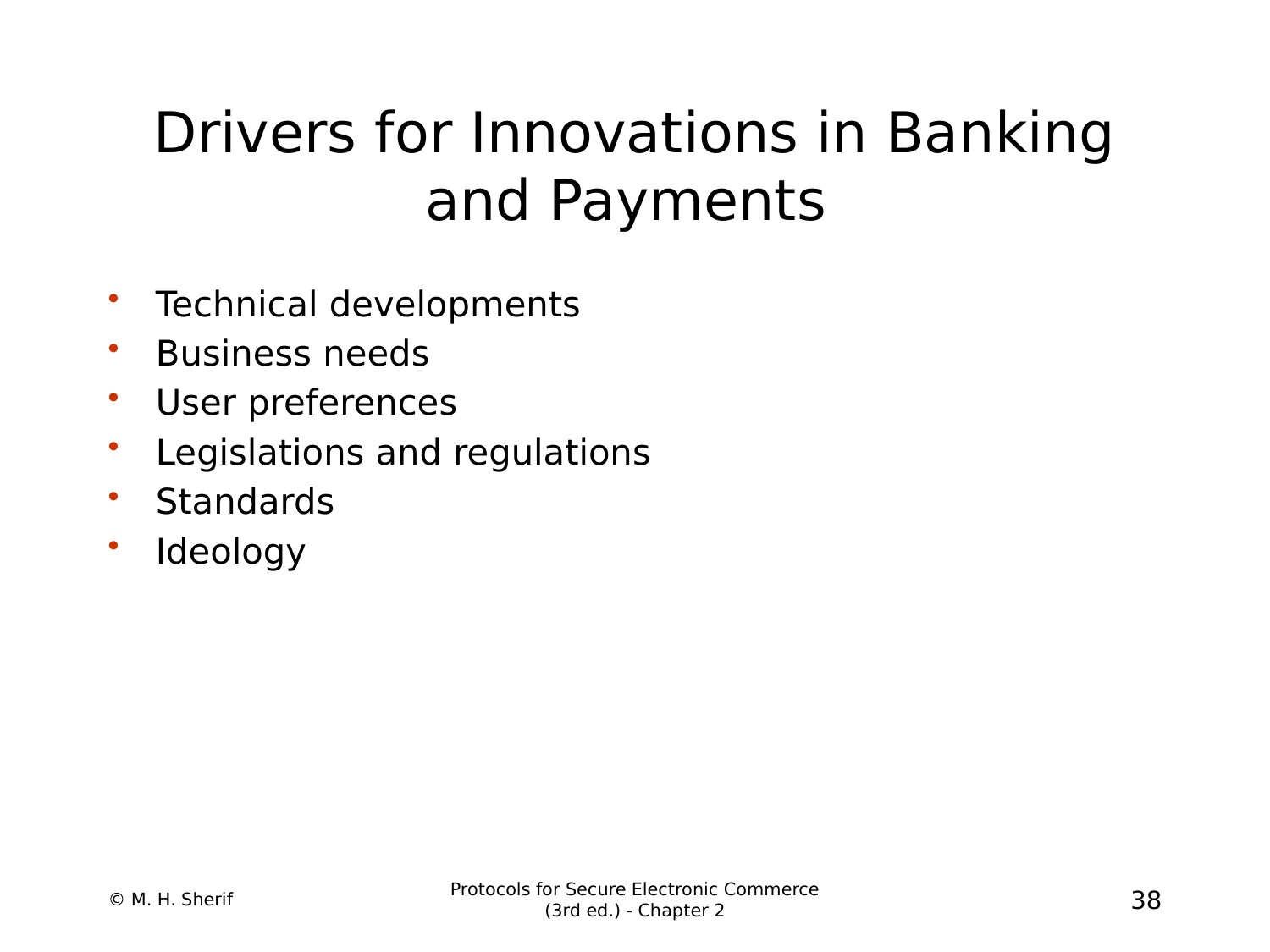

# Drivers for Innovations in Banking and Payments
Technical developments
Business needs
User preferences
Legislations and regulations
Standards
Ideology
© M. H. Sherif
Protocols for Secure Electronic Commerce (3rd ed.) - Chapter 2
38